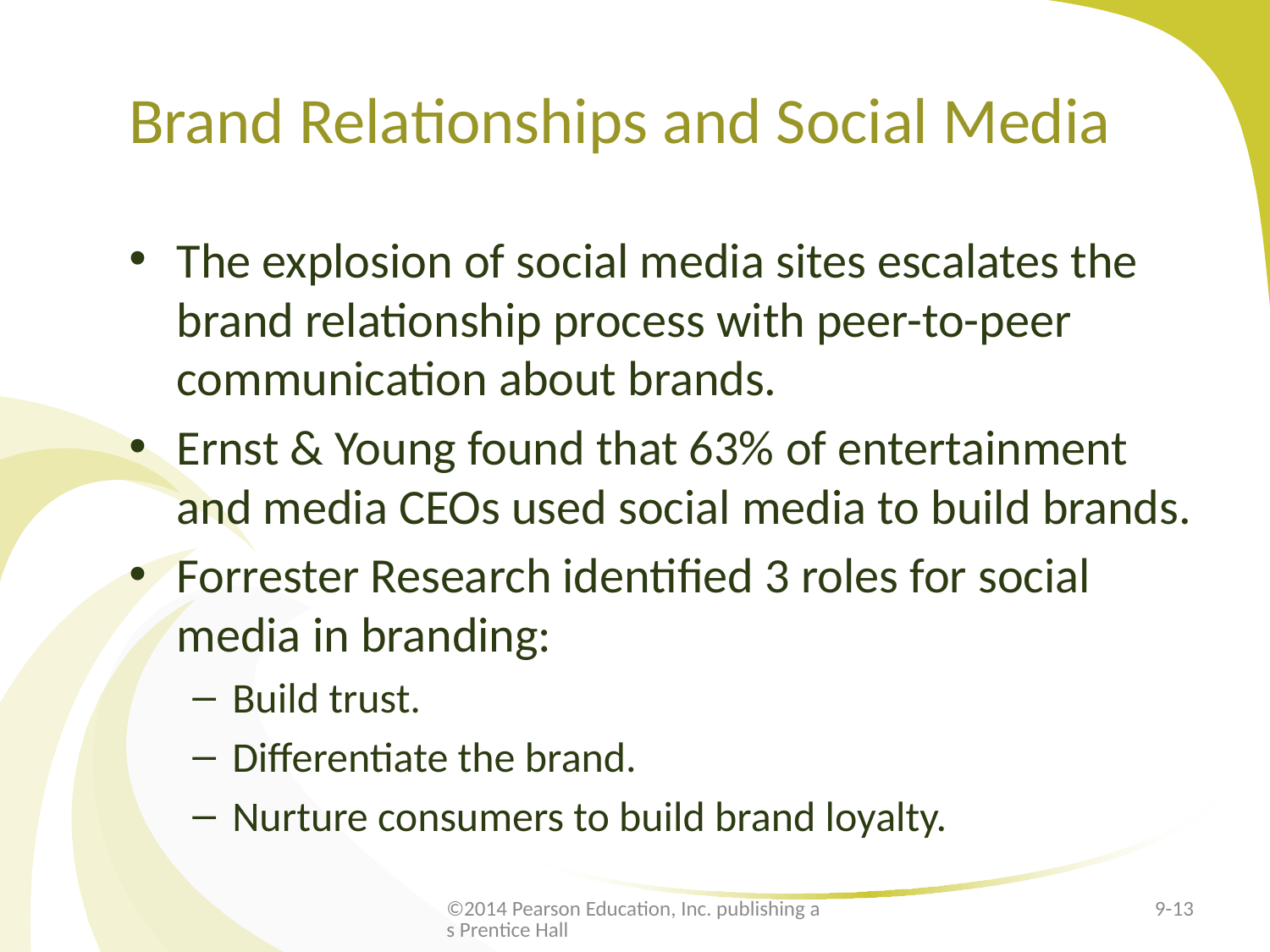

# Brand Relationships and Social Media
The explosion of social media sites escalates the brand relationship process with peer-to-peer communication about brands.
Ernst & Young found that 63% of entertainment and media CEOs used social media to build brands.
Forrester Research identified 3 roles for social media in branding:
Build trust.
Differentiate the brand.
Nurture consumers to build brand loyalty.
©2014 Pearson Education, Inc. publishing as Prentice Hall
9-13